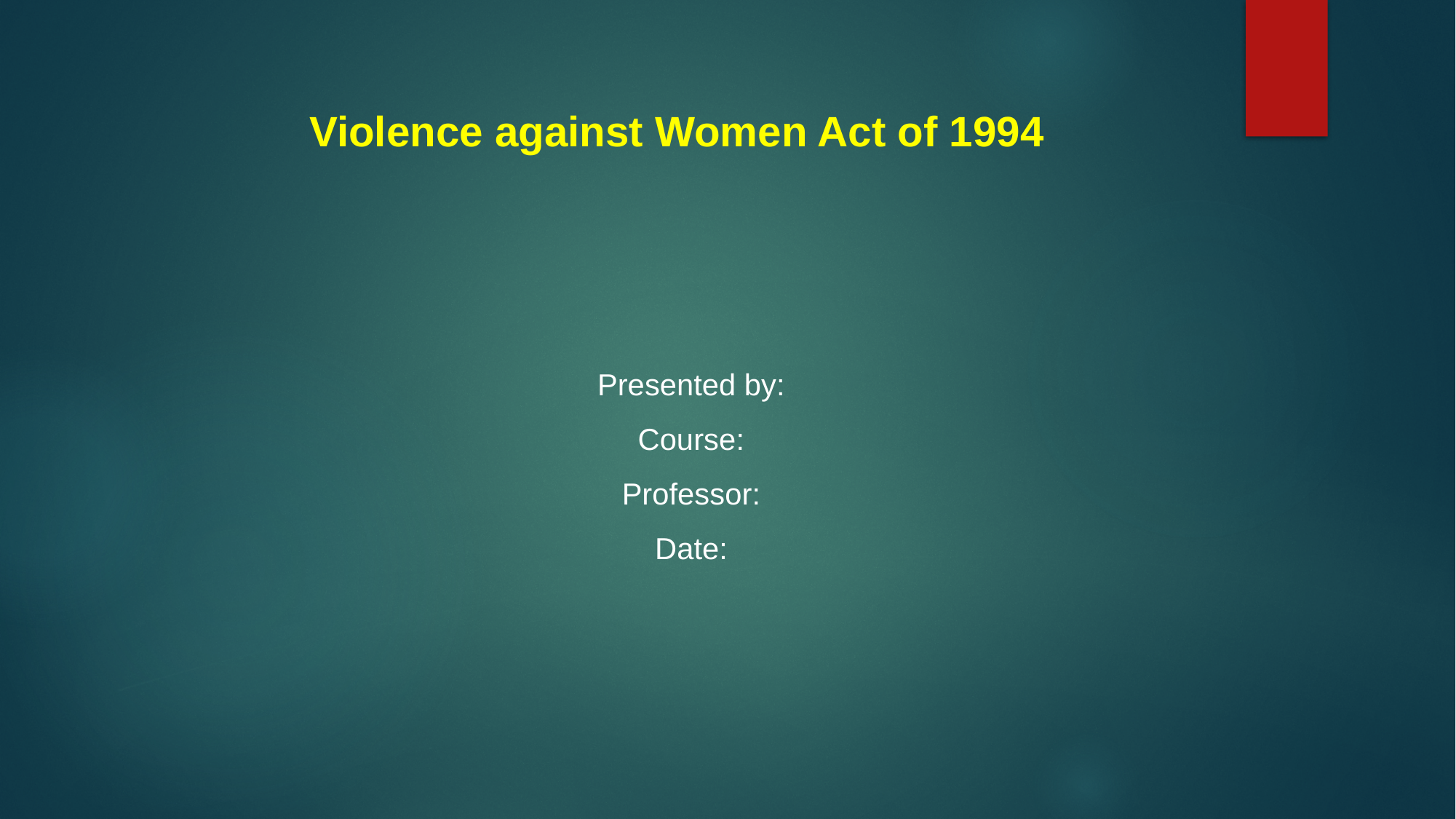

# Violence against Women Act of 1994
Presented by:
Course:
Professor:
Date: